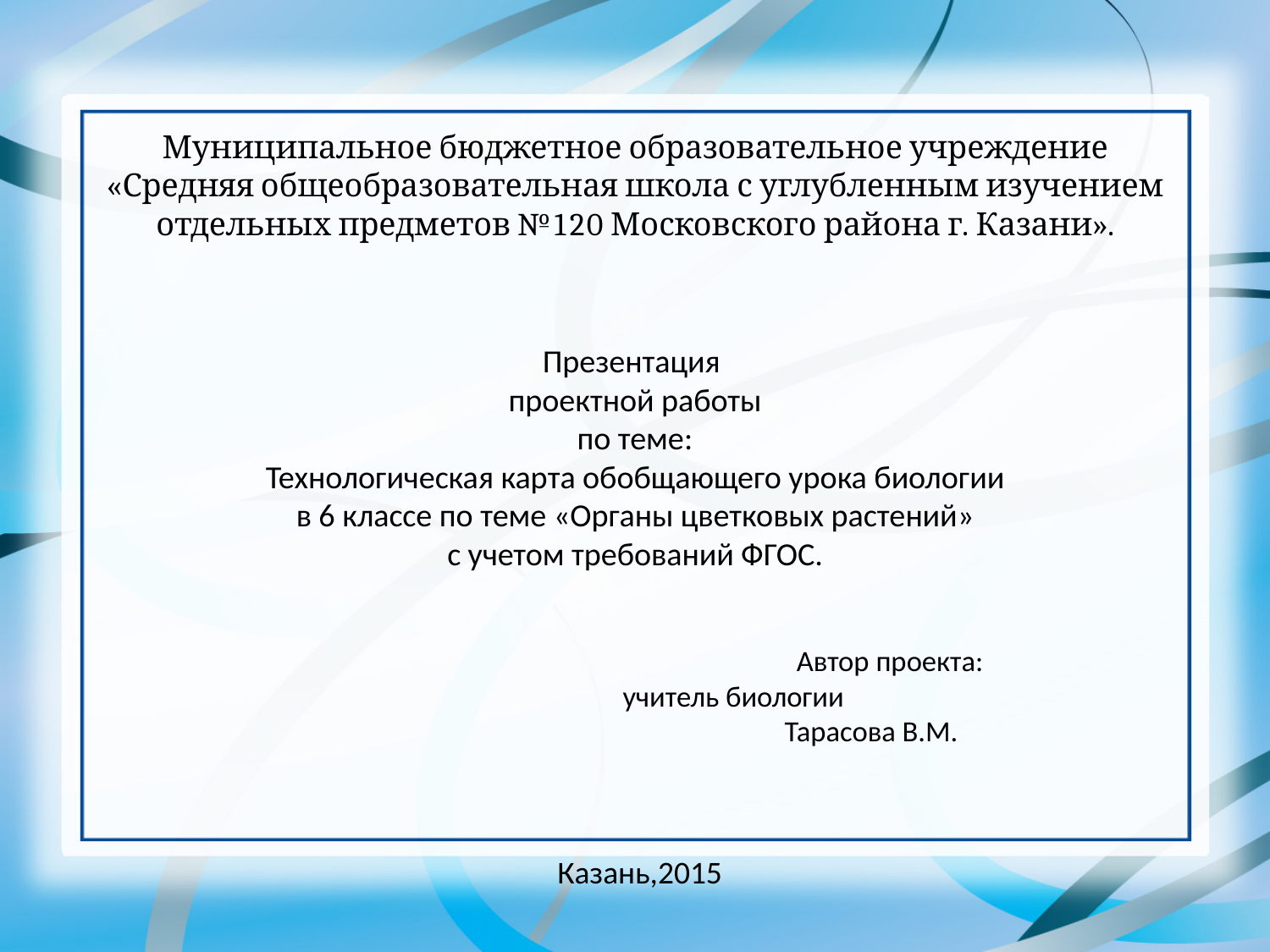

Муниципальное бюджетное образовательное учреждение «Средняя общеобразовательная школа с углубленным изучением отдельных предметов №120 Московского района г. Казани».

# Презентация проектной работы по теме: Технологическая карта обобщающего урока биологии в 6 классе по теме «Органы цветковых растений» с учетом требований ФГОС. Автор проекта: учитель биологии Тарасова В.М.
Казань,2015